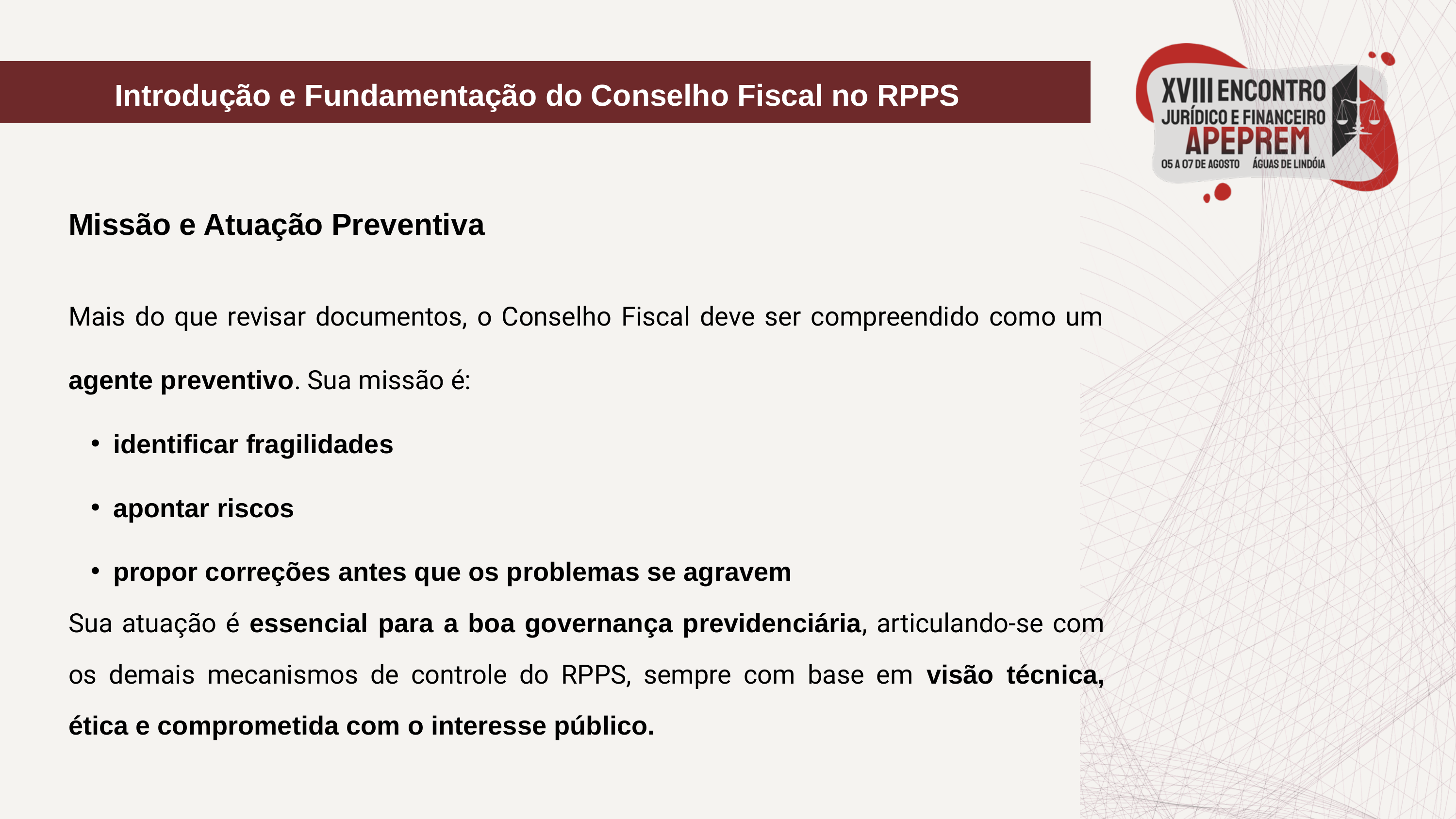

Introdução e Fundamentação do Conselho Fiscal no RPPS
Missão e Atuação Preventiva
Mais do que revisar documentos, o Conselho Fiscal deve ser compreendido como um agente preventivo. Sua missão é:
identificar fragilidades
apontar riscos
propor correções antes que os problemas se agravem
Sua atuação é essencial para a boa governança previdenciária, articulando-se com os demais mecanismos de controle do RPPS, sempre com base em visão técnica, ética e comprometida com o interesse público.